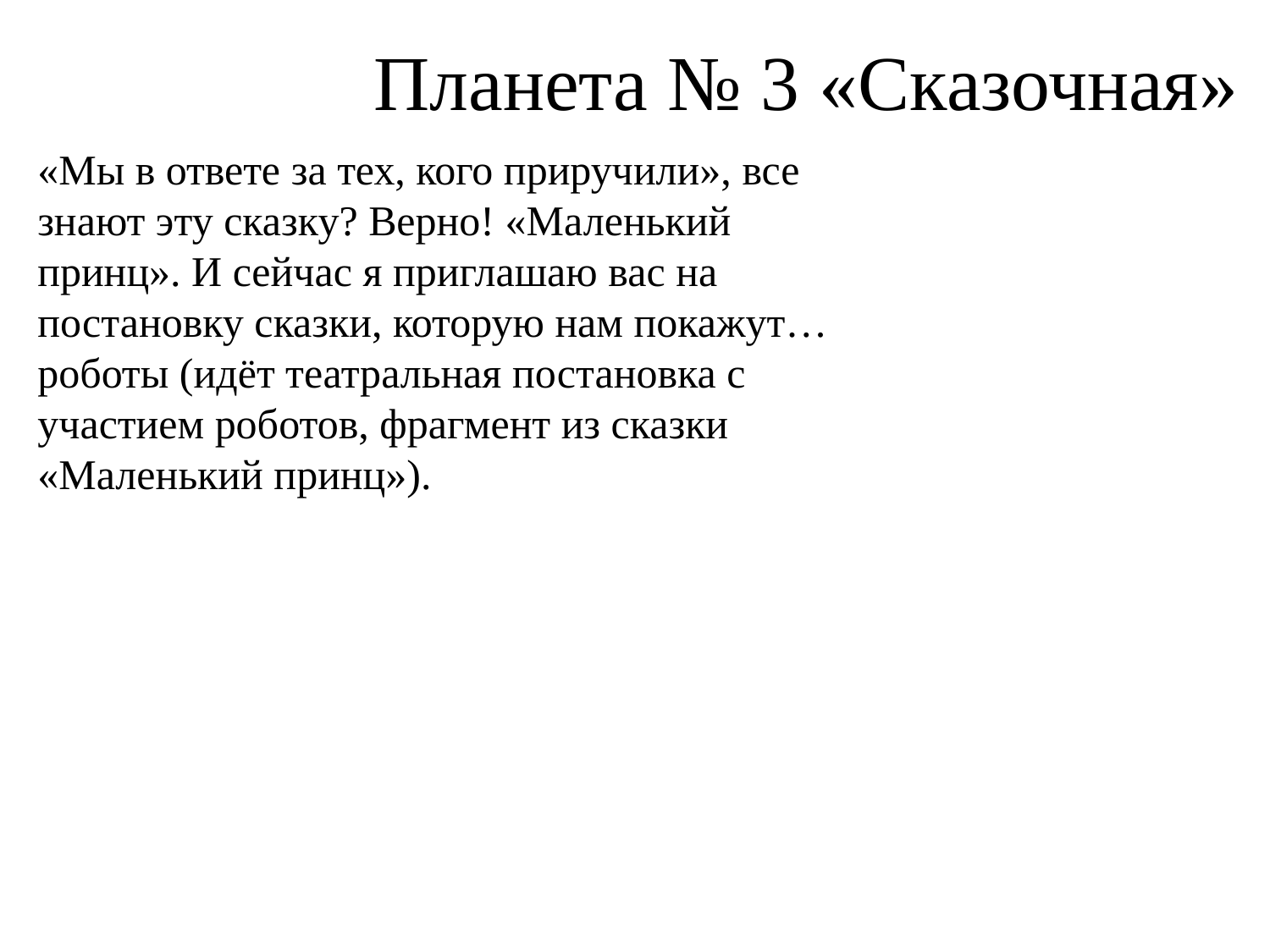

# Планета № 3 «Сказочная»
«Мы в ответе за тех, кого приручили», все знают эту сказку? Верно! «Маленький принц». И сейчас я приглашаю вас на постановку сказки, которую нам покажут…роботы (идёт театральная постановка с участием роботов, фрагмент из сказки «Маленький принц»).